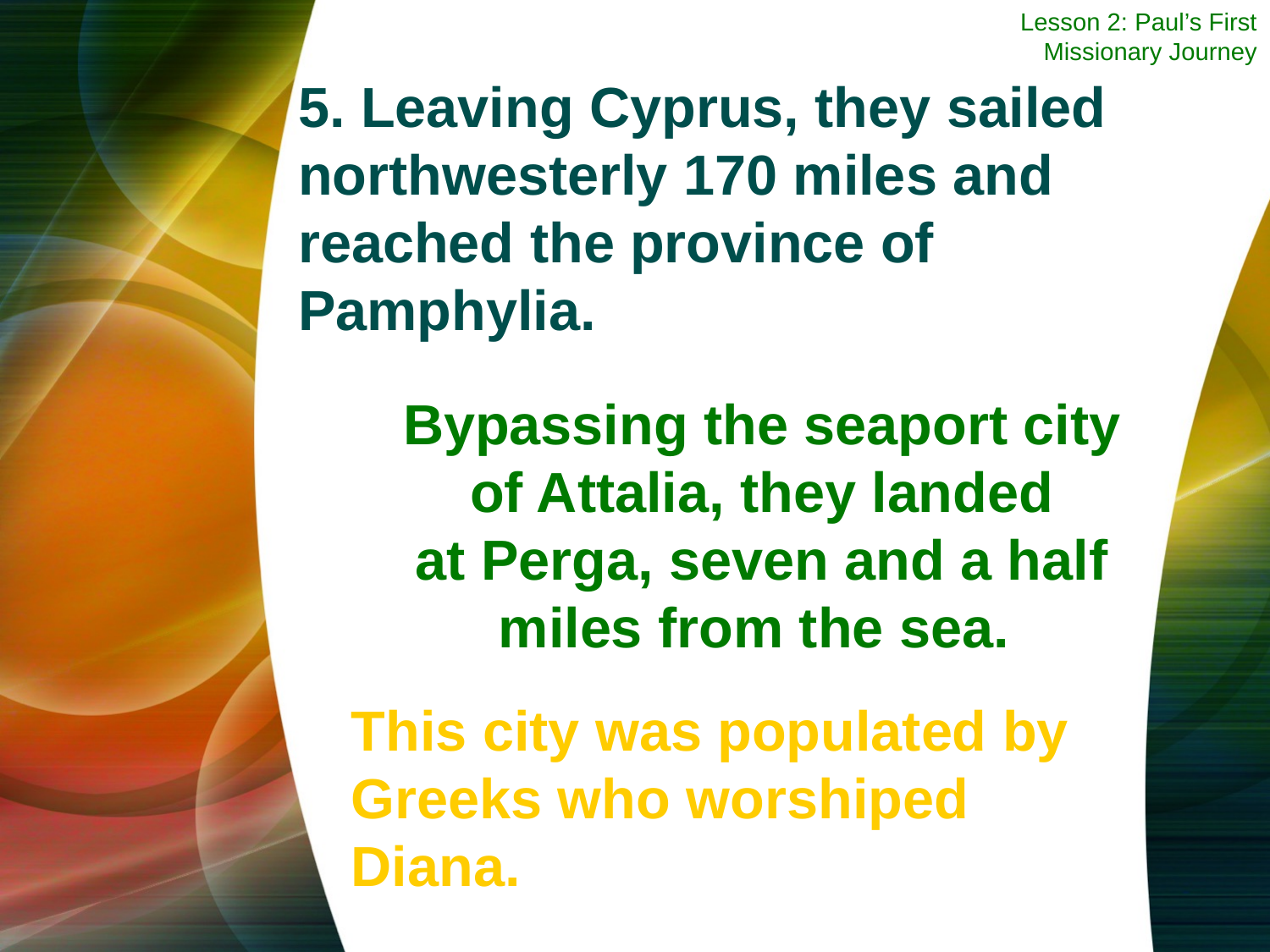

Lesson 2: Paul’s First Missionary Journey
5. Leaving Cyprus, they sailed northwesterly 170 miles and reached the province of Pamphylia.
Bypassing the seaport city of Attalia, they landed
at Perga, seven and a half miles from the sea.
This city was populated by
Greeks who worshiped Diana.